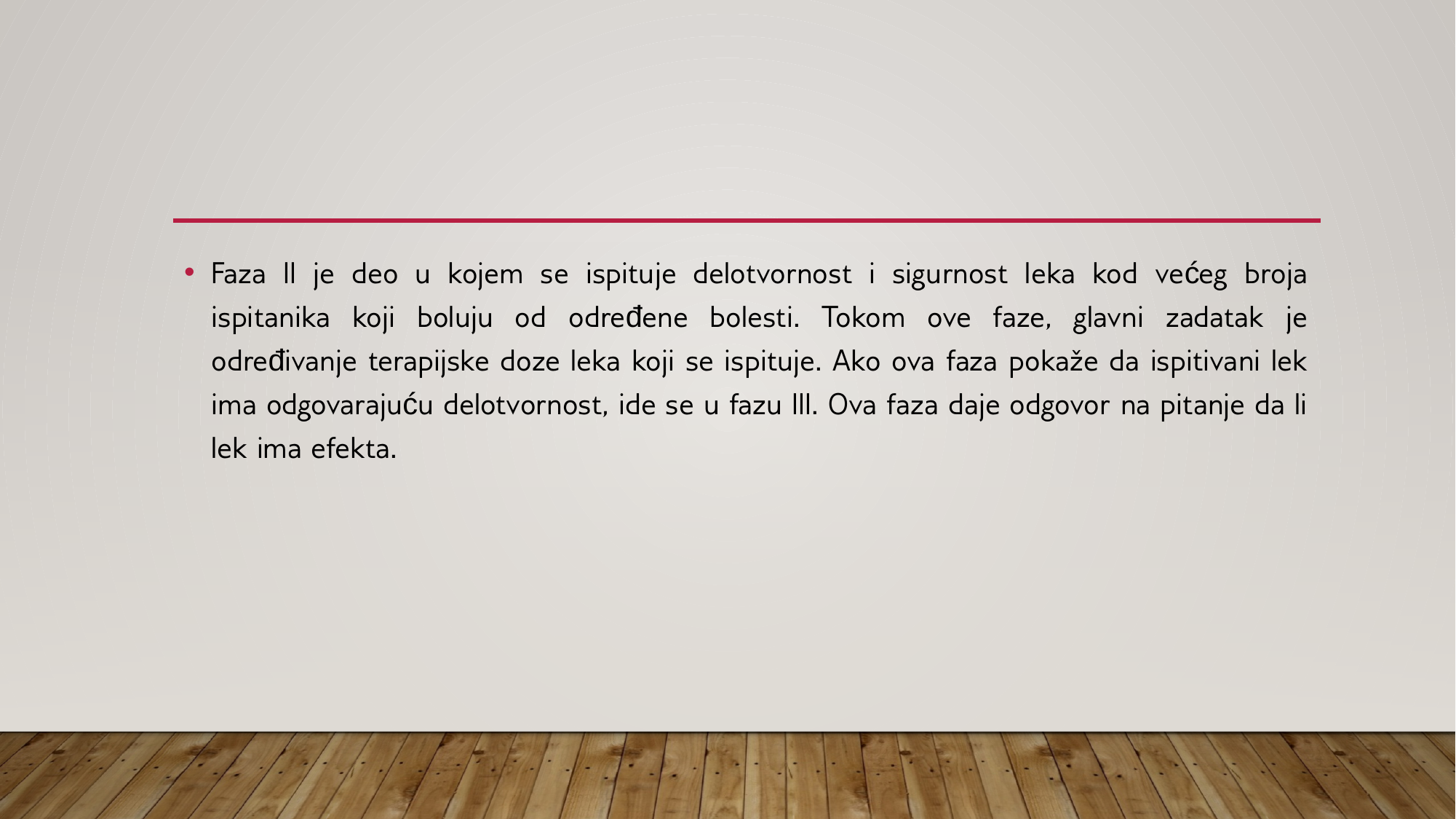

#
Faza II je deo u kojem se ispituje delotvornost i sigurnost leka kod većeg broja ispitanika koji boluju od određene bolesti. Tokom ove faze, glavni zadatak je određivanje terapijske doze leka koji se ispituje. Ako ova faza pokaže da ispitivani lek ima odgovarajuću delotvornost, ide se u fazu III. Ova faza daje odgovor na pitanje da li lek ima efekta.